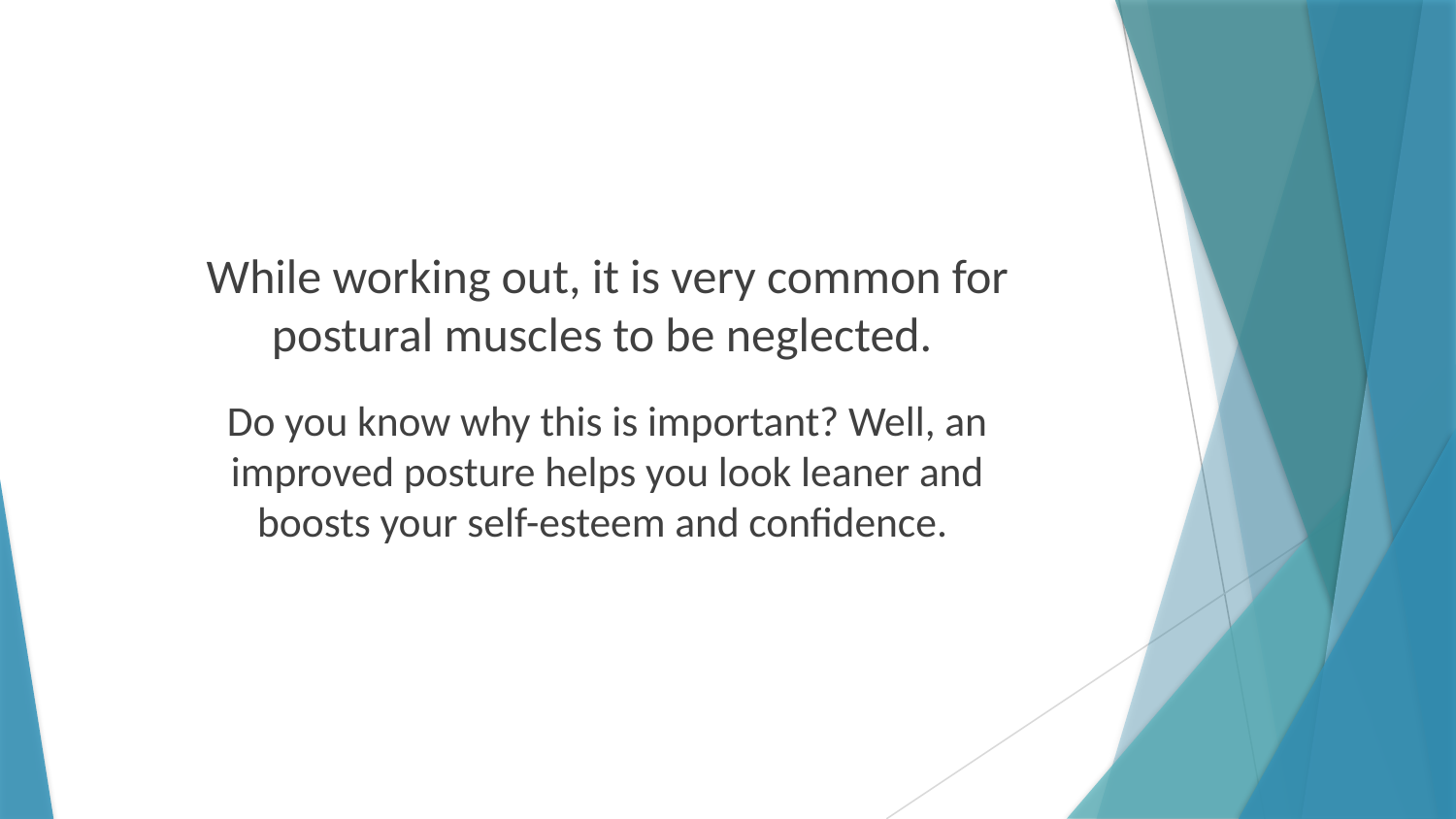

While working out, it is very common for postural muscles to be neglected.
Do you know why this is important? Well, an improved posture helps you look leaner and boosts your self-esteem and confidence.